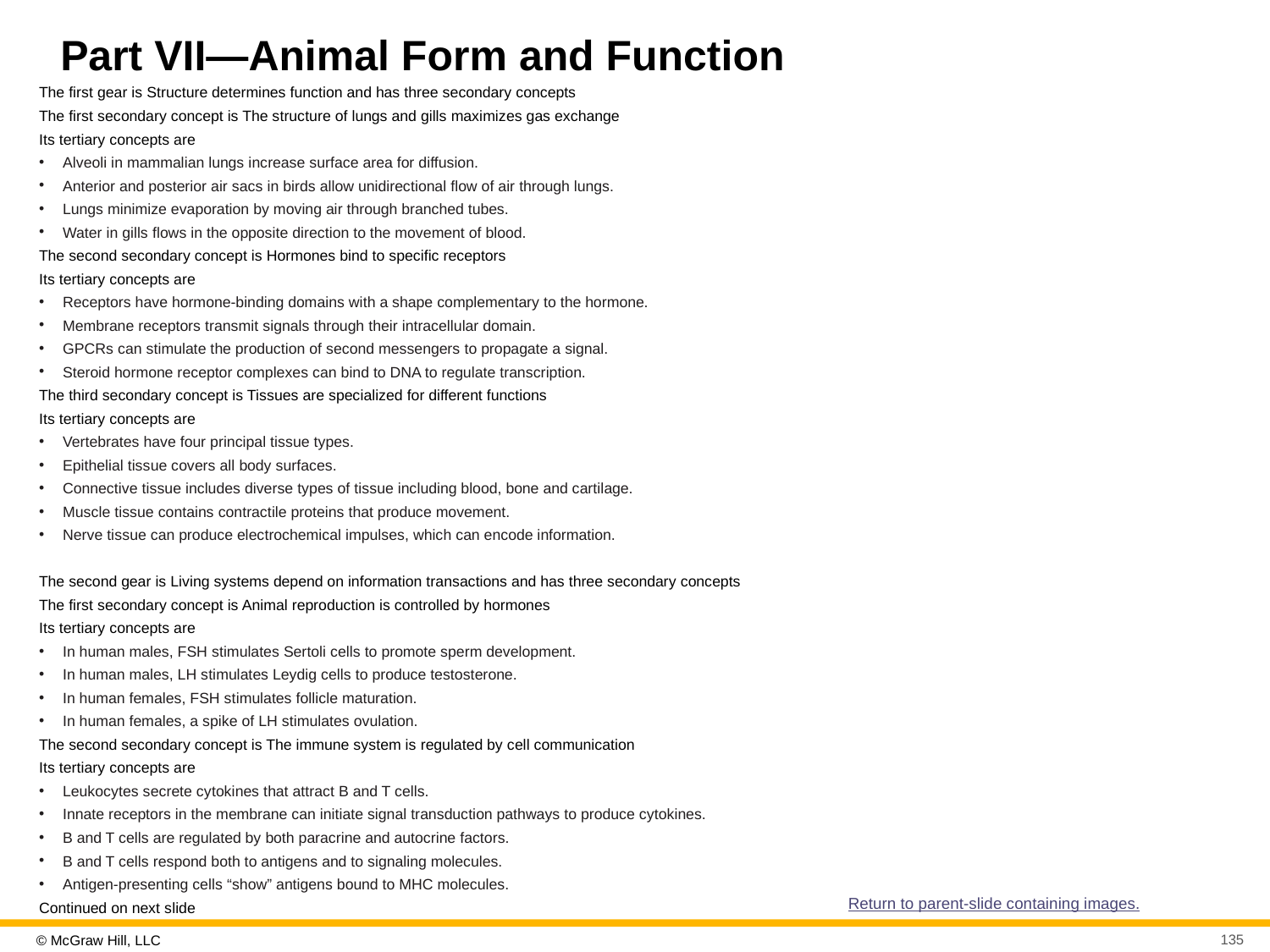

# Part VII—Animal Form and Function
The first gear is Structure determines function and has three secondary concepts
The first secondary concept is The structure of lungs and gills maximizes gas exchange
Its tertiary concepts are
Alveoli in mammalian lungs increase surface area for diffusion.
Anterior and posterior air sacs in birds allow unidirectional flow of air through lungs.
Lungs minimize evaporation by moving air through branched tubes.
Water in gills flows in the opposite direction to the movement of blood.
The second secondary concept is Hormones bind to specific receptors
Its tertiary concepts are
Receptors have hormone-binding domains with a shape complementary to the hormone.
Membrane receptors transmit signals through their intracellular domain.
GPCRs can stimulate the production of second messengers to propagate a signal.
Steroid hormone receptor complexes can bind to DNA to regulate transcription.
The third secondary concept is Tissues are specialized for different functions
Its tertiary concepts are
Vertebrates have four principal tissue types.
Epithelial tissue covers all body surfaces.
Connective tissue includes diverse types of tissue including blood, bone and cartilage.
Muscle tissue contains contractile proteins that produce movement.
Nerve tissue can produce electrochemical impulses, which can encode information.

The second gear is Living systems depend on information transactions and has three secondary concepts
The first secondary concept is Animal reproduction is controlled by hormones
Its tertiary concepts are
In human males, FSH stimulates Sertoli cells to promote sperm development.
In human males, LH stimulates Leydig cells to produce testosterone.
In human females, FSH stimulates follicle maturation.
In human females, a spike of LH stimulates ovulation.
The second secondary concept is The immune system is regulated by cell communication
Its tertiary concepts are
Leukocytes secrete cytokines that attract B and T cells.
Innate receptors in the membrane can initiate signal transduction pathways to produce cytokines.
B and T cells are regulated by both paracrine and autocrine factors.
B and T cells respond both to antigens and to signaling molecules.
Antigen-presenting cells “show” antigens bound to MHC molecules.
Continued on next slide
Return to parent-slide containing images.
135